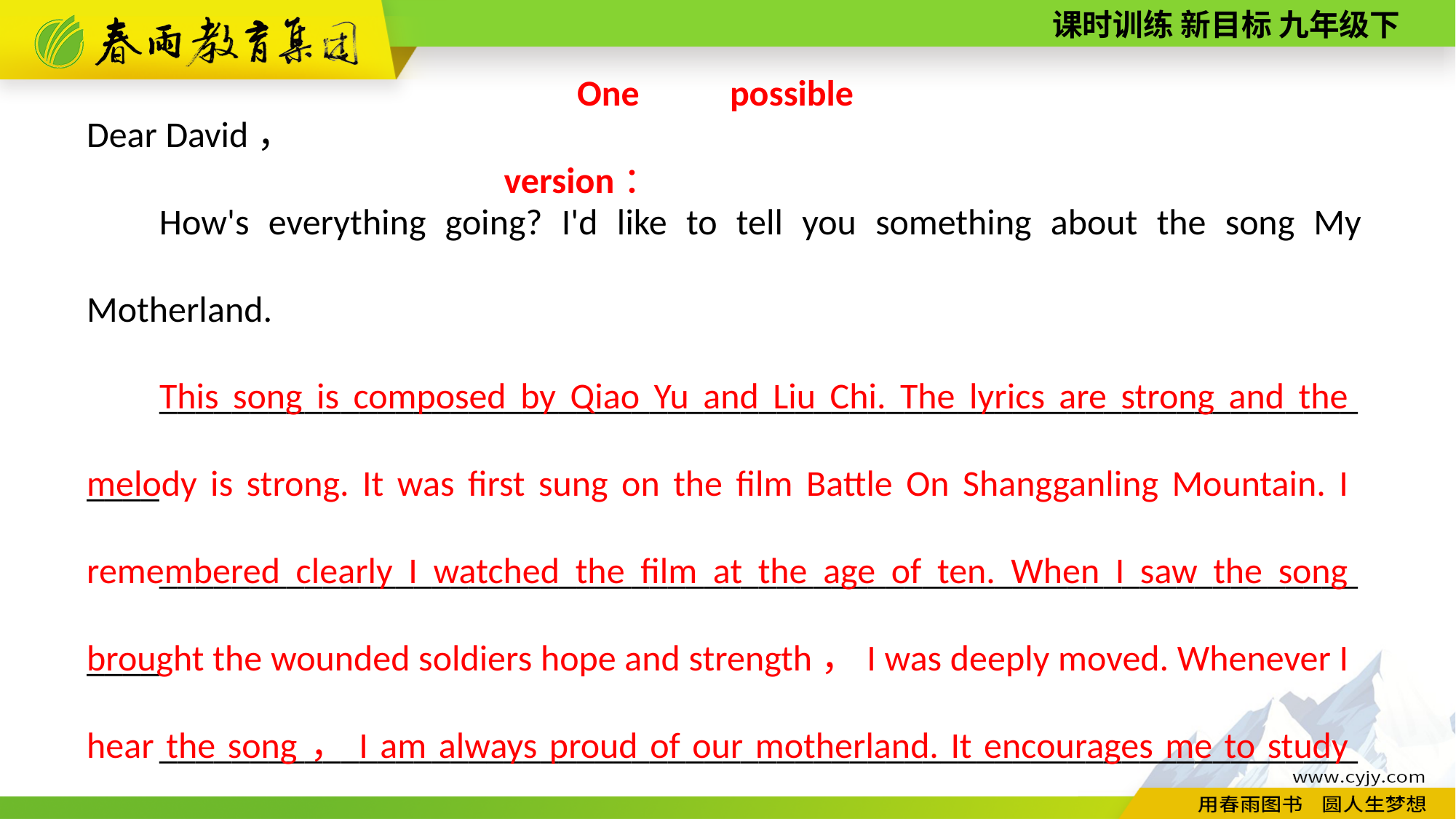

One possible version：
Dear David，
How's everything going? I'd like to tell you something about the song My Motherland.
______________________________________________________________________
______________________________________________________________________
______________________________________________________________________
______________________________________________________________________
______________________________________________________________________

This song is composed by Qiao Yu and Liu Chi. The lyrics are strong and the melody is strong. It was first sung on the film Battle On Shangganling Mountain. I remembered clearly I watched the film at the age of ten. When I saw the song brought the wounded soldiers hope and strength，I was deeply moved. Whenever I hear the song，I am always proud of our motherland. It encourages me to study hard.